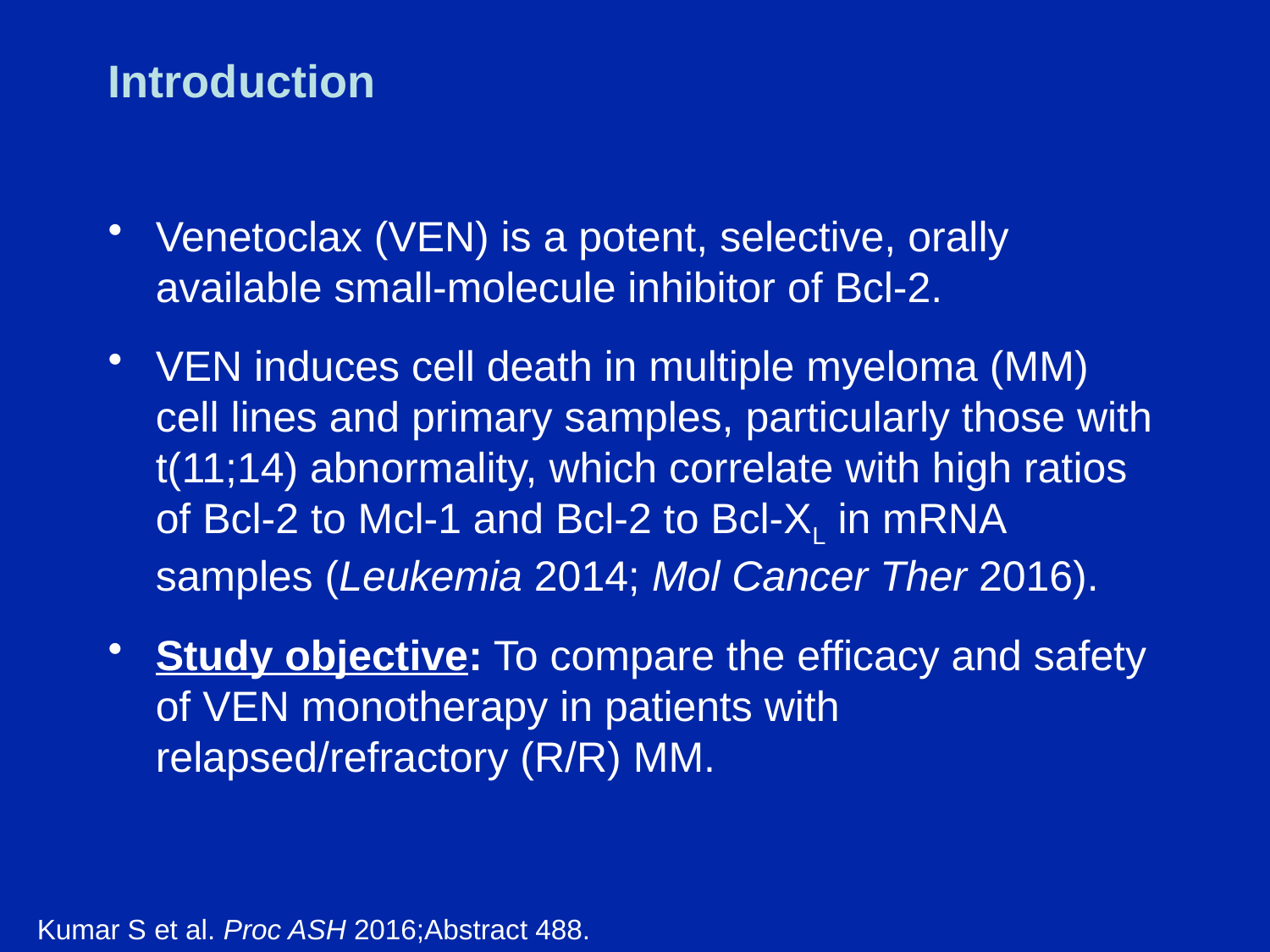

# Introduction
Venetoclax (VEN) is a potent, selective, orally available small-molecule inhibitor of Bcl-2.
VEN induces cell death in multiple myeloma (MM) cell lines and primary samples, particularly those with t(11;14) abnormality, which correlate with high ratios of Bcl-2 to Mcl-1 and Bcl-2 to Bcl-XL in mRNA samples (Leukemia 2014; Mol Cancer Ther 2016).
Study objective: To compare the efficacy and safety of VEN monotherapy in patients with relapsed/refractory (R/R) MM.
Kumar S et al. Proc ASH 2016;Abstract 488.